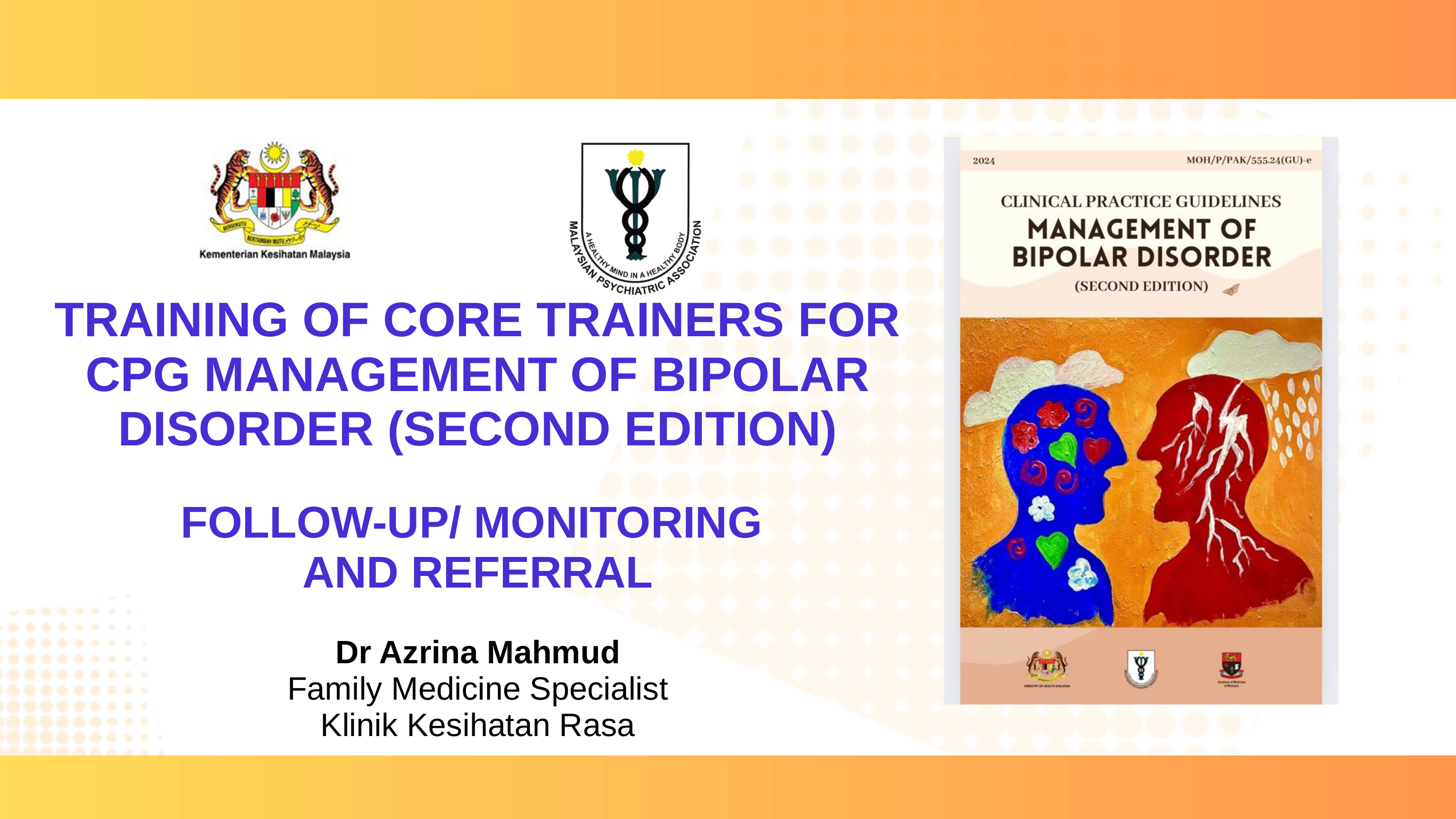

TRAINING OF CORE TRAINERS FOR CPG MANAGEMENT OF BIPOLAR DISORDER (SECOND EDITION)

FOLLOW-UP/ MONITORING
AND REFERRAL

Dr Azrina Mahmud
Family Medicine Specialist
Klinik Kesihatan Rasa